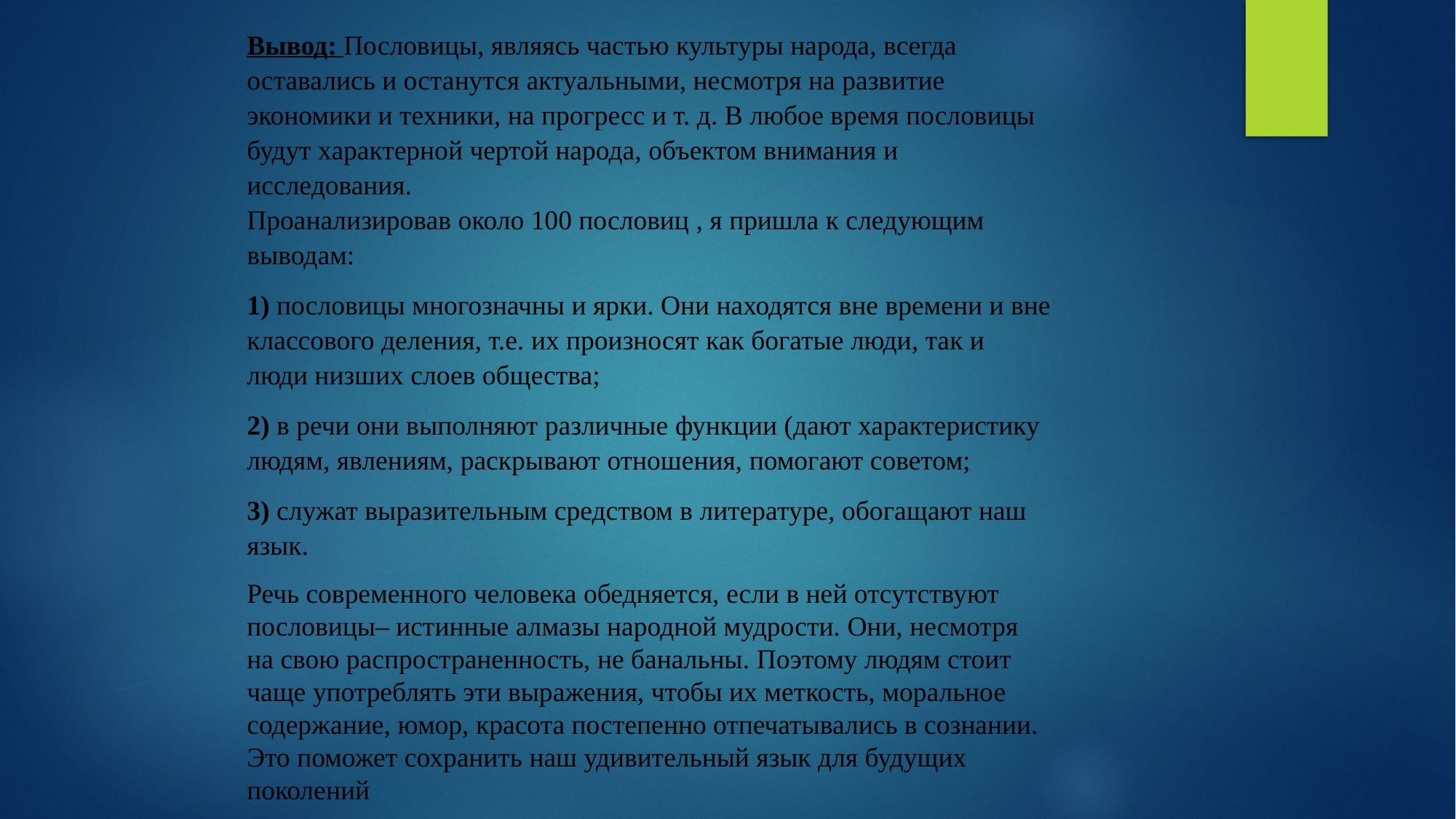

Вывод: Пословицы, являясь частью культуры народа, всегда оставались и останутся актуальными, несмотря на развитие экономики и техники, на прогресс и т. д. В любое время пословицы будут характерной чертой народа, объектом внимания и исследования.
Проанализировав около 100 пословиц , я пришла к следующим выводам:
1) пословицы многозначны и ярки. Они находятся вне времени и вне классового деления, т.е. их произносят как богатые люди, так и люди низших слоев общества;
2) в речи они выполняют различные функции (дают характеристику людям, явлениям, раскрывают отношения, помогают советом;
3) служат выразительным средством в литературе, обогащают наш язык.
Речь современного человека обедняется, если в ней отсутствуют пословицы– истинные алмазы народной мудрости. Они, несмотря на свою распространенность, не банальны. Поэтому людям стоит чаще употреблять эти выражения, чтобы их меткость, моральное содержание, юмор, красота постепенно отпечатывались в сознании. Это поможет сохранить наш удивительный язык для будущих поколений